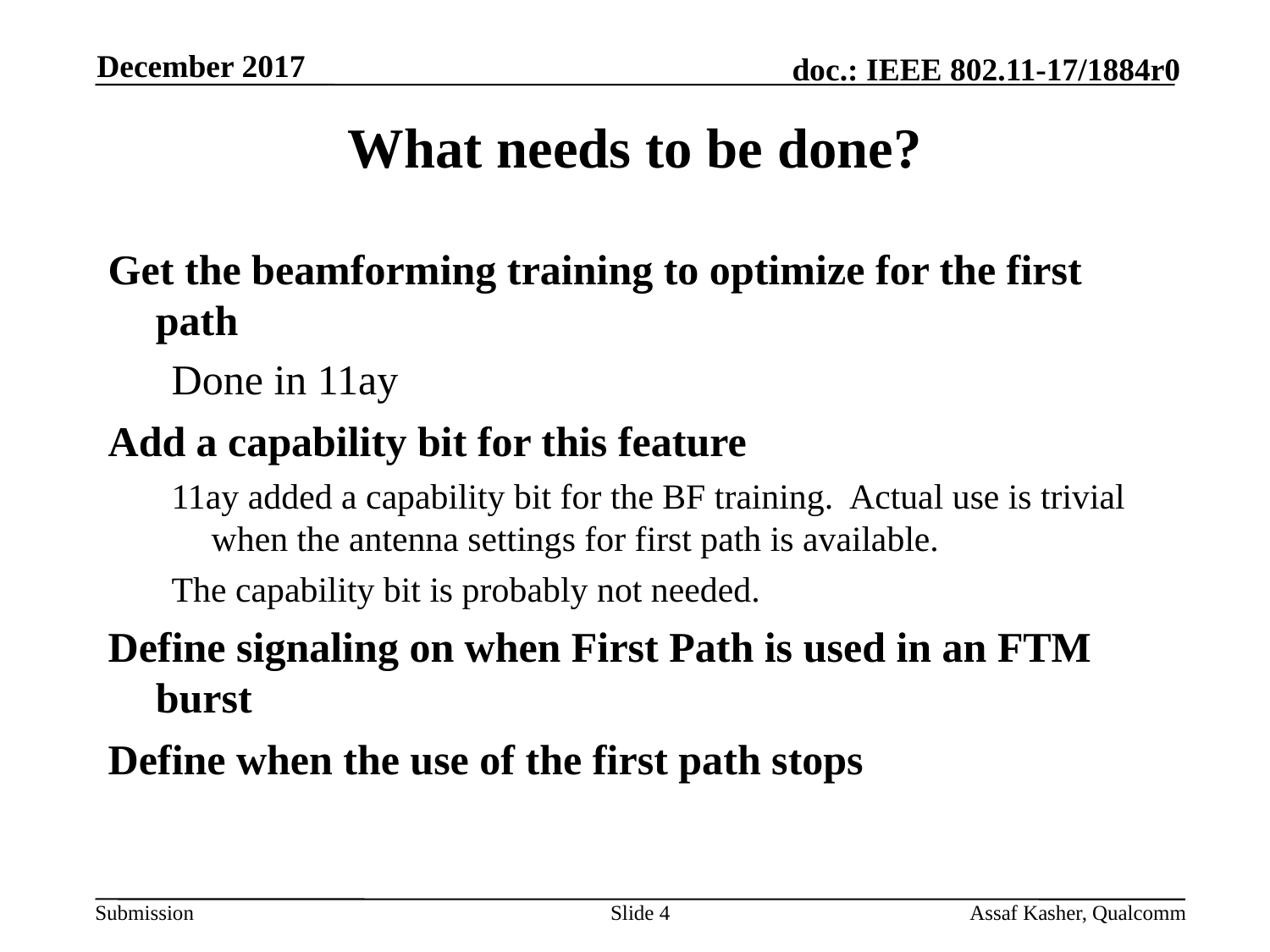

Slide 4
December 2017
# What needs to be done?
Get the beamforming training to optimize for the first path
Done in 11ay
Add a capability bit for this feature
11ay added a capability bit for the BF training.  Actual use is trivial when the antenna settings for first path is available.
The capability bit is probably not needed.
Define signaling on when First Path is used in an FTM burst
Define when the use of the first path stops
Assaf Kasher, Qualcomm